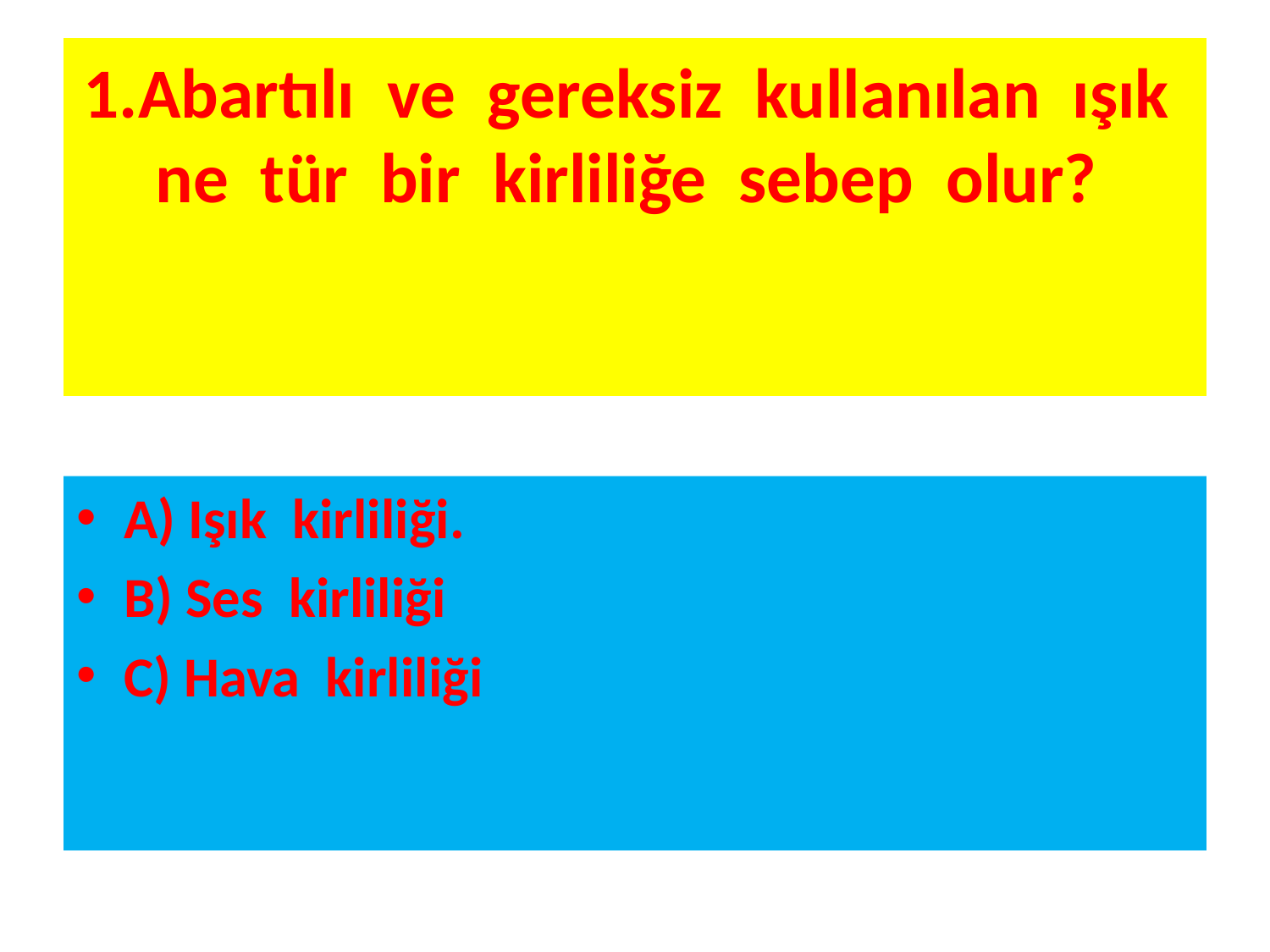

# 1.Abartılı  ve  gereksiz  kullanılan  ışık  ne  tür  bir  kirliliğe  sebep  olur?
A) Işık  kirliliği.
B) Ses  kirliliği
C) Hava  kirliliği